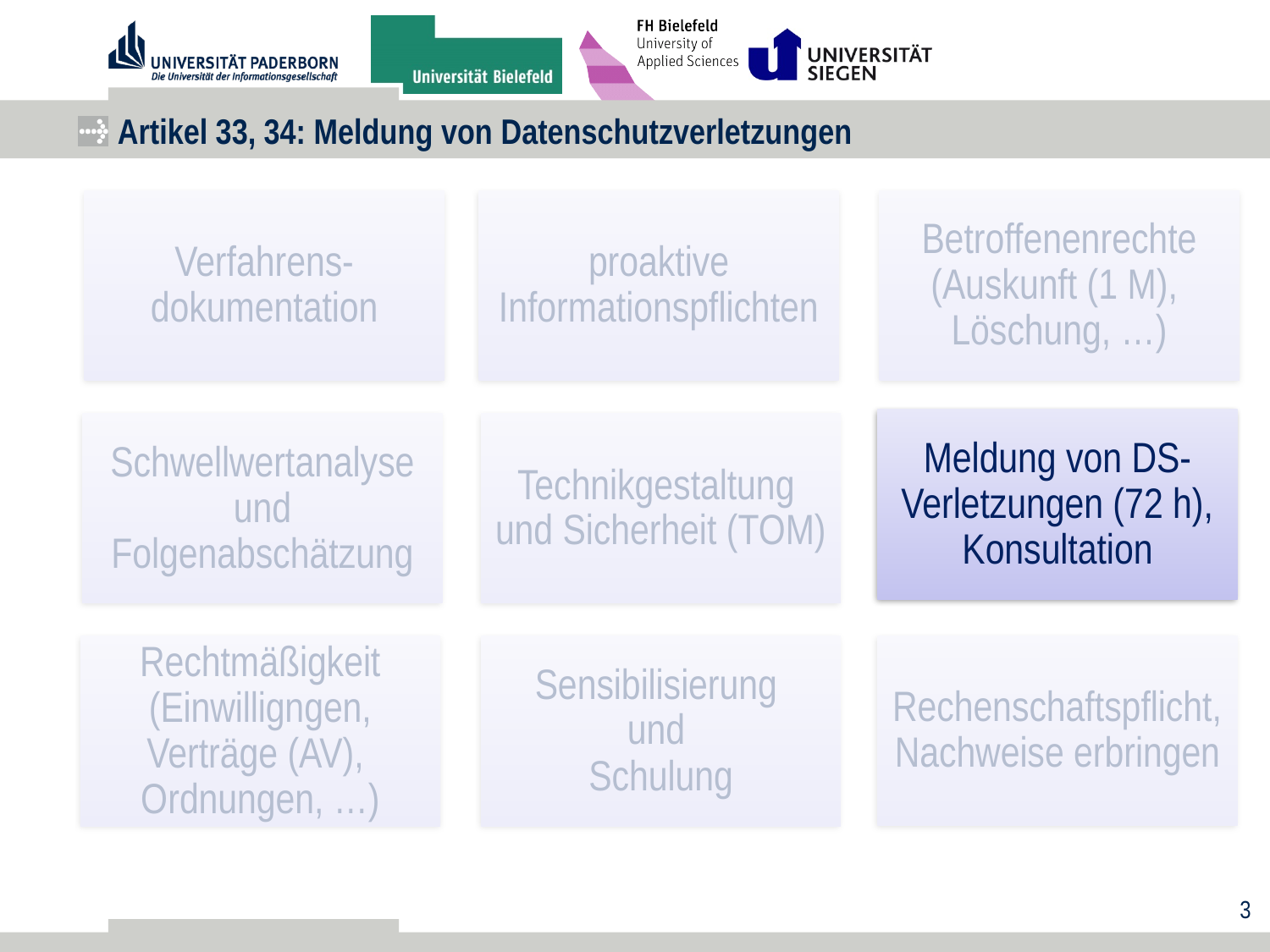

# Artikel 33, 34: Meldung von Datenschutzverletzungen

Verfahrens-dokumentation
proaktive Informationspflichten
Betroffenenrechte (Auskunft (1 M),
Löschung, …)
Schwellwertanalyse und Folgenabschätzung
Technikgestaltung
und Sicherheit (TOM)
Meldung von DS-Verletzungen (72 h), Konsultation
Rechtmäßigkeit (Einwilligngen, Verträge (AV),
Ordnungen, …)
Sensibilisierung
und
Schulung
Rechenschaftspflicht, Nachweise erbringen

3